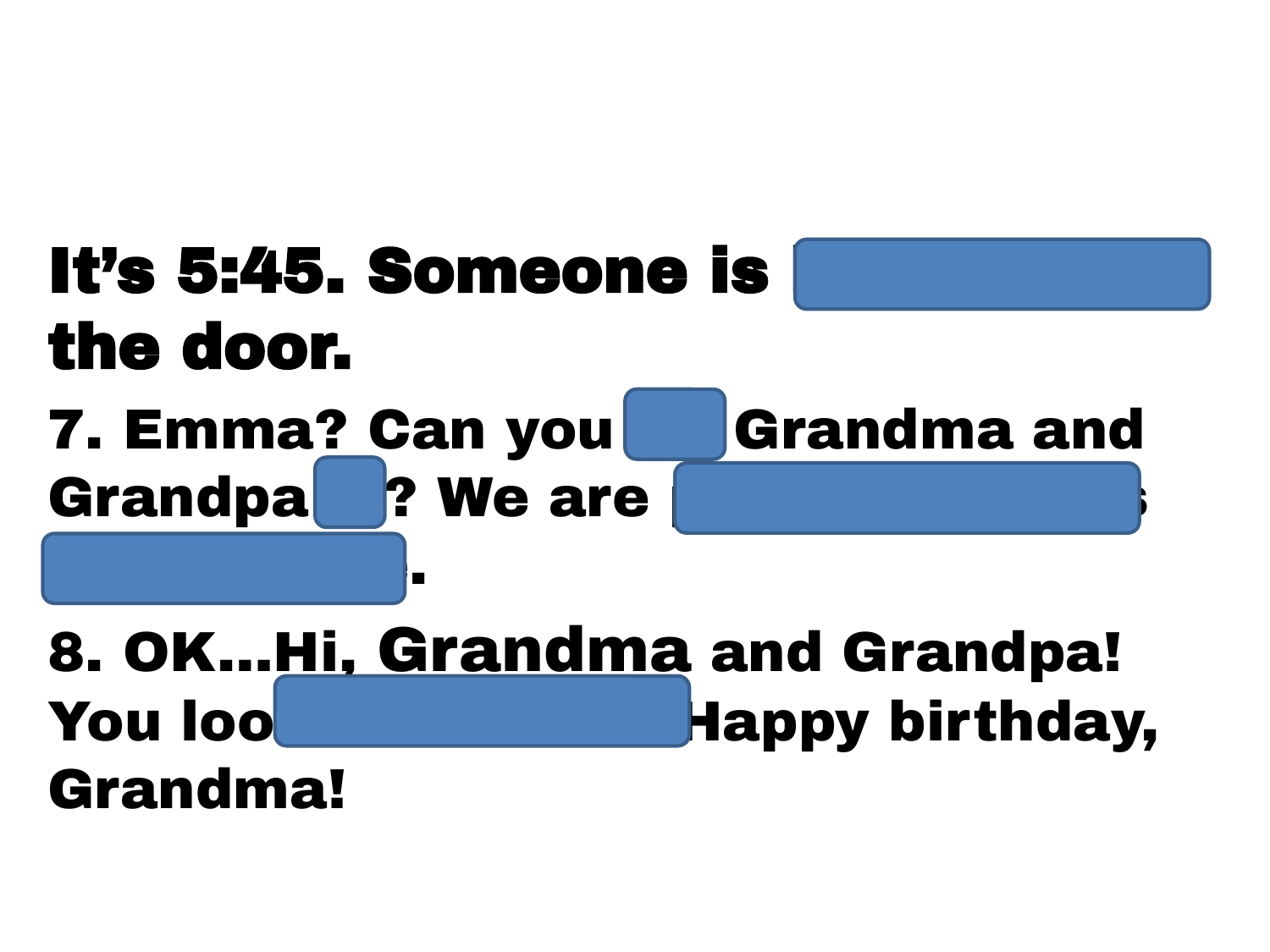

#
It’s 5:45. Someone is knocking on the door.
7. Emma? Can you let Grandma and Grandpa in? We are putting candles on the cake.
8. OK…Hi, Grandma and Grandpa! You look wonderful! Happy birthday, Grandma!